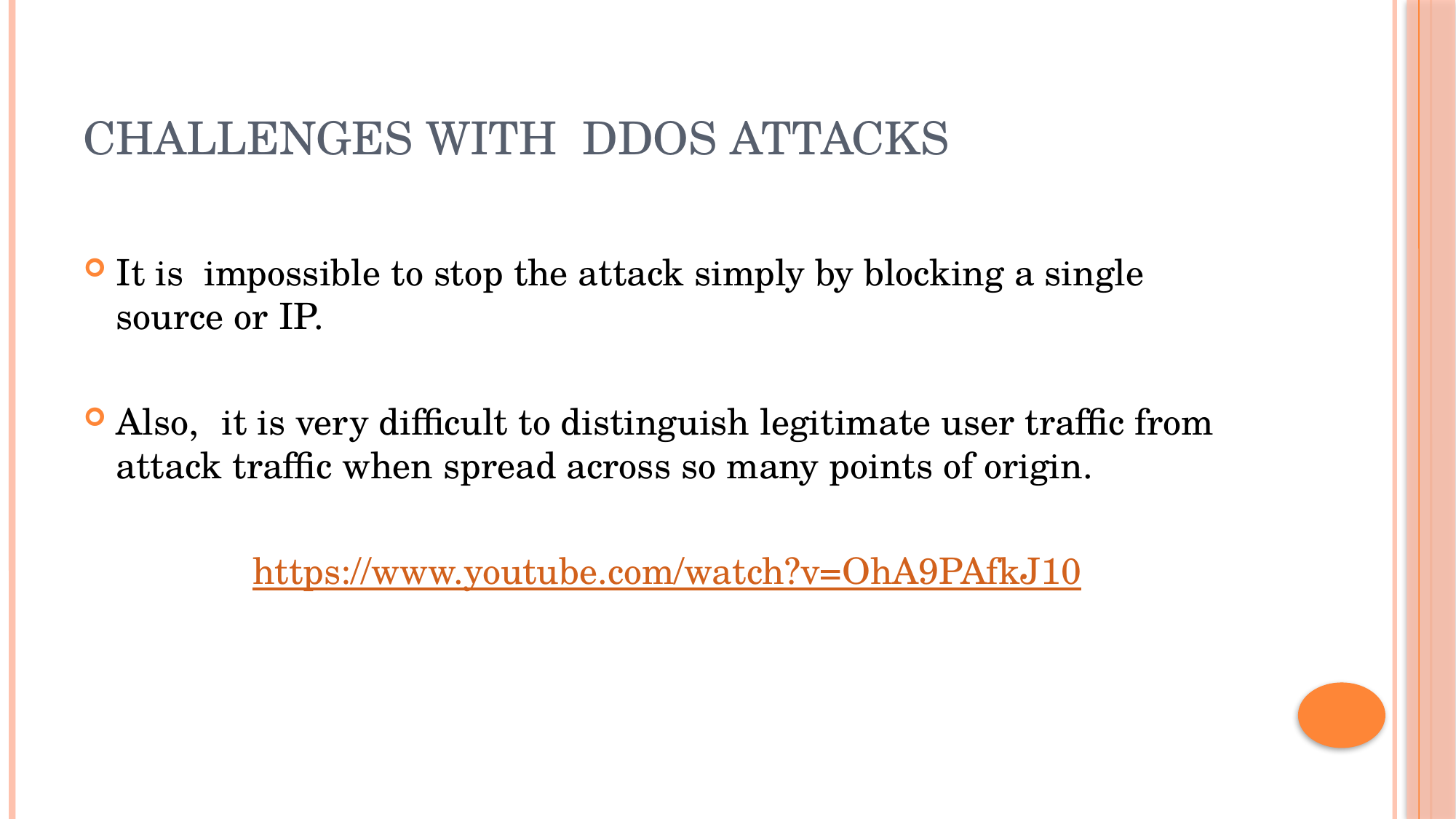

# Challenges with  DDOS Attacks

It is  impossible to stop the attack simply by blocking a single source or IP.

Also,  it is very difficult to distinguish legitimate user traffic from attack traffic when spread across so many points of origin.

https://www.youtube.com/watch?v=OhA9PAfkJ10